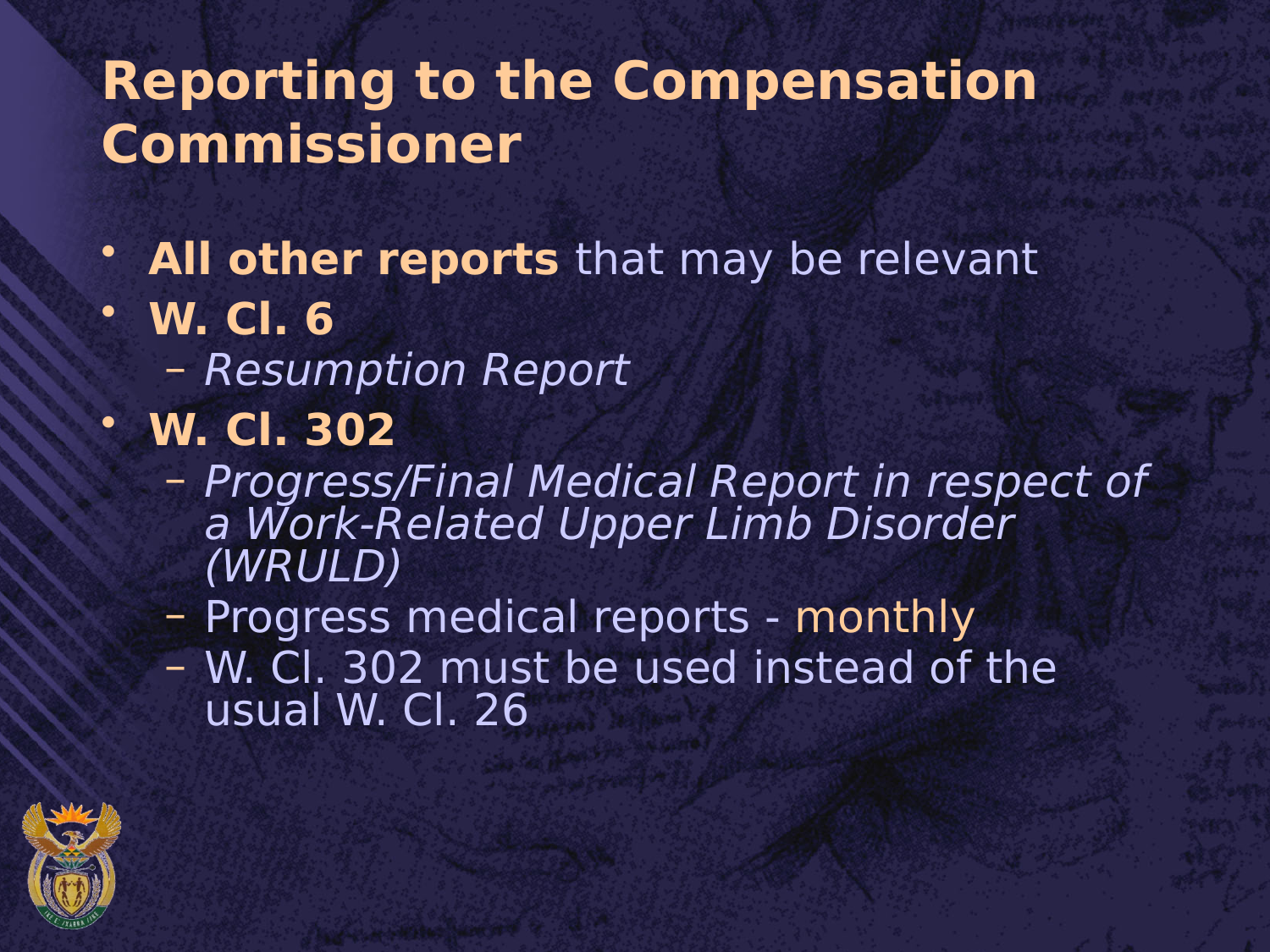

# Reporting to the Compensation Commissioner
All other reports that may be relevant
W. Cl. 6
Resumption Report
W. Cl. 302
Progress/Final Medical Report in respect of a Work-Related Upper Limb Disorder (WRULD)
Progress medical reports - monthly
W. Cl. 302 must be used instead of the usual W. Cl. 26